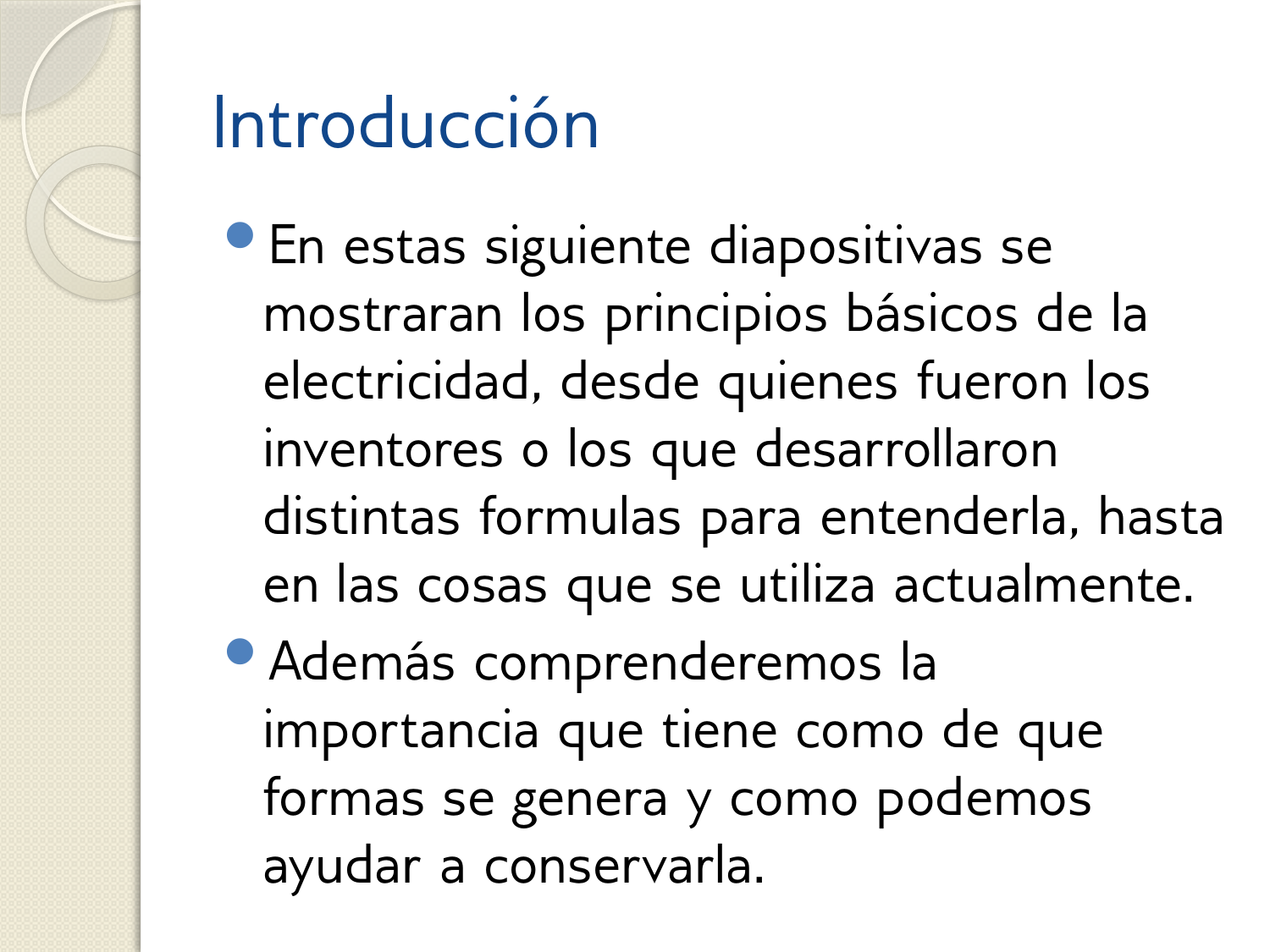

# Introducción
En estas siguiente diapositivas se mostraran los principios básicos de la electricidad, desde quienes fueron los inventores o los que desarrollaron distintas formulas para entenderla, hasta en las cosas que se utiliza actualmente.
Además comprenderemos la importancia que tiene como de que formas se genera y como podemos ayudar a conservarla.